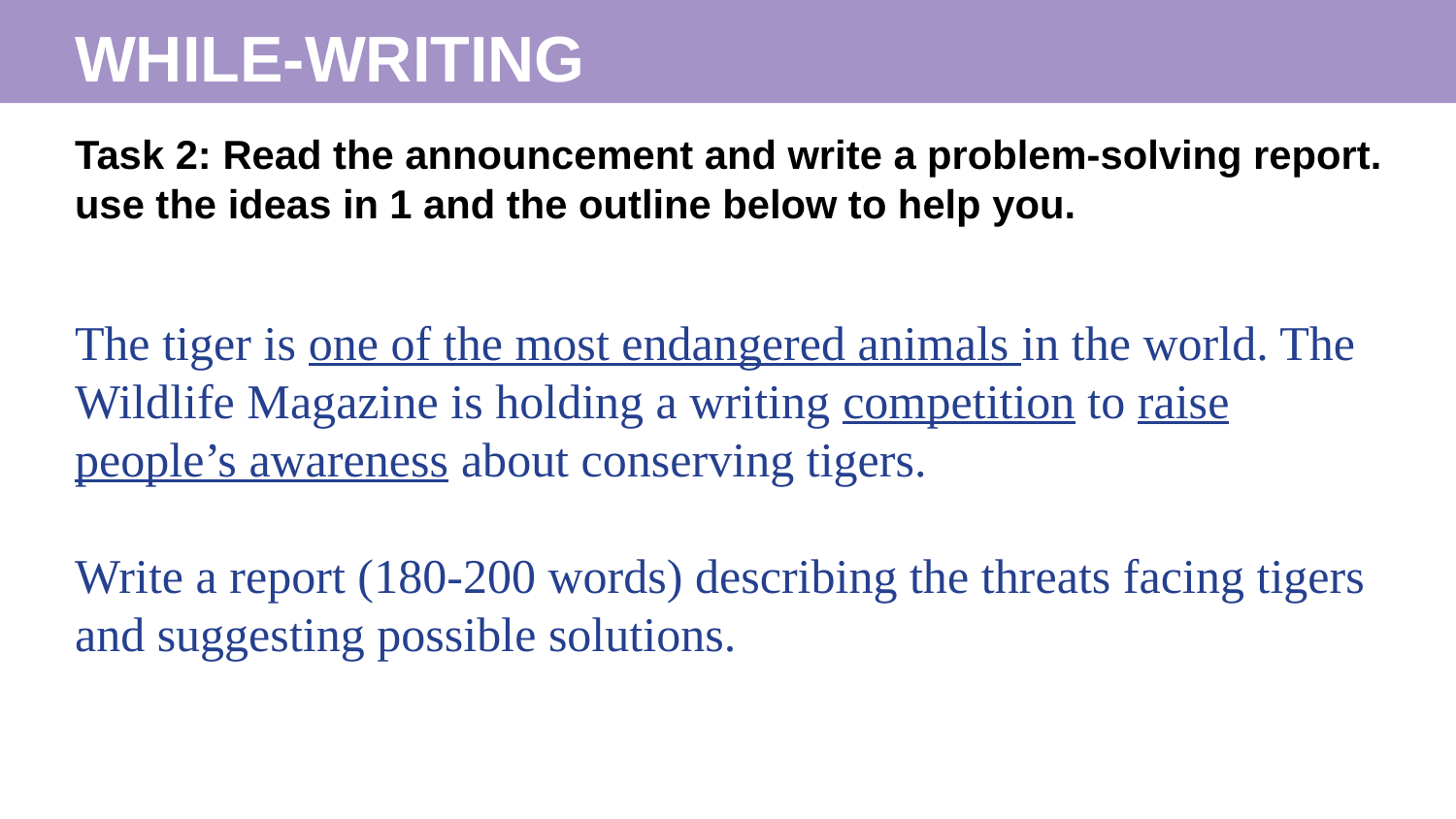

WHILE-WRITING
Task 2: Read the announcement and write a problem-solving report. use the ideas in 1 and the outline below to help you.
The tiger is one of the most endangered animals in the world. The Wildlife Magazine is holding a writing competition to raise people’s awareness about conserving tigers.

Write a report (180-200 words) describing the threats facing tigers and suggesting possible solutions.